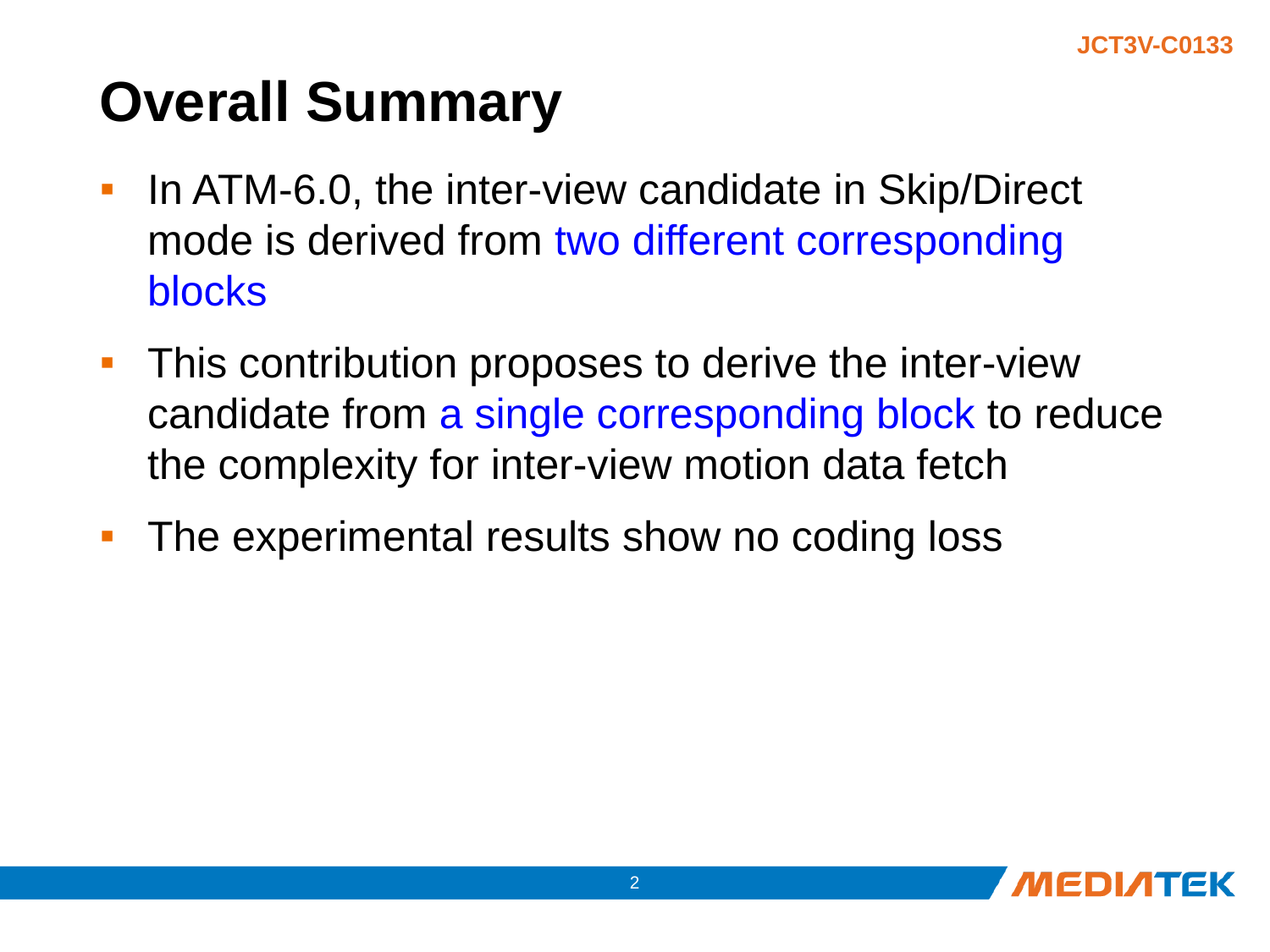

# Overall Summary
In ATM-6.0, the inter-view candidate in Skip/Direct mode is derived from two different corresponding blocks
This contribution proposes to derive the inter-view candidate from a single corresponding block to reduce the complexity for inter-view motion data fetch
The experimental results show no coding loss
2